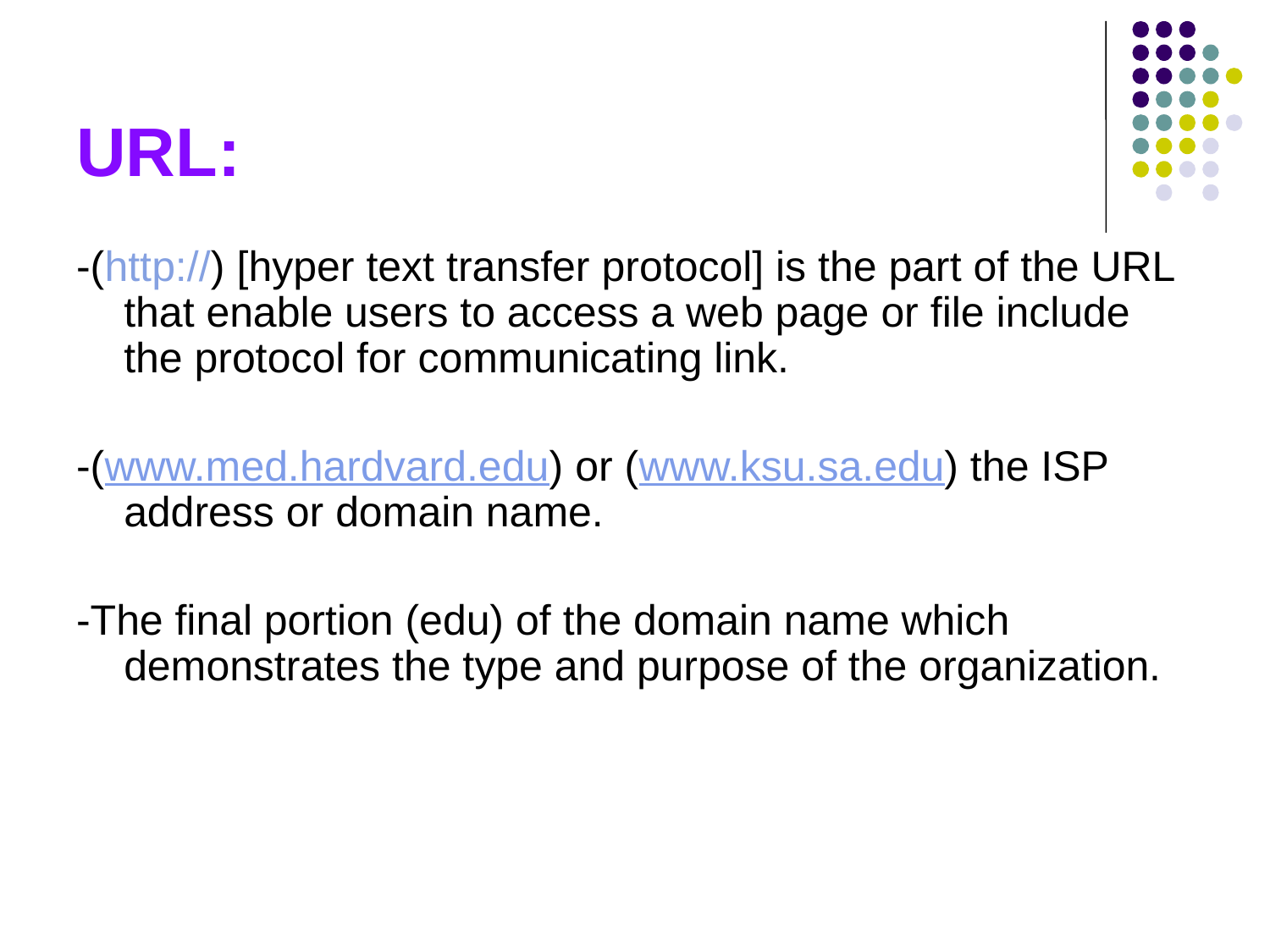

# URL:
-(http://) [hyper text transfer protocol] is the part of the URL that enable users to access a web page or file include the protocol for communicating link.

-(www.med.hardvard.edu) or (www.ksu.sa.edu) the ISP address or domain name.

-The final portion (edu) of the domain name which demonstrates the type and purpose of the organization.